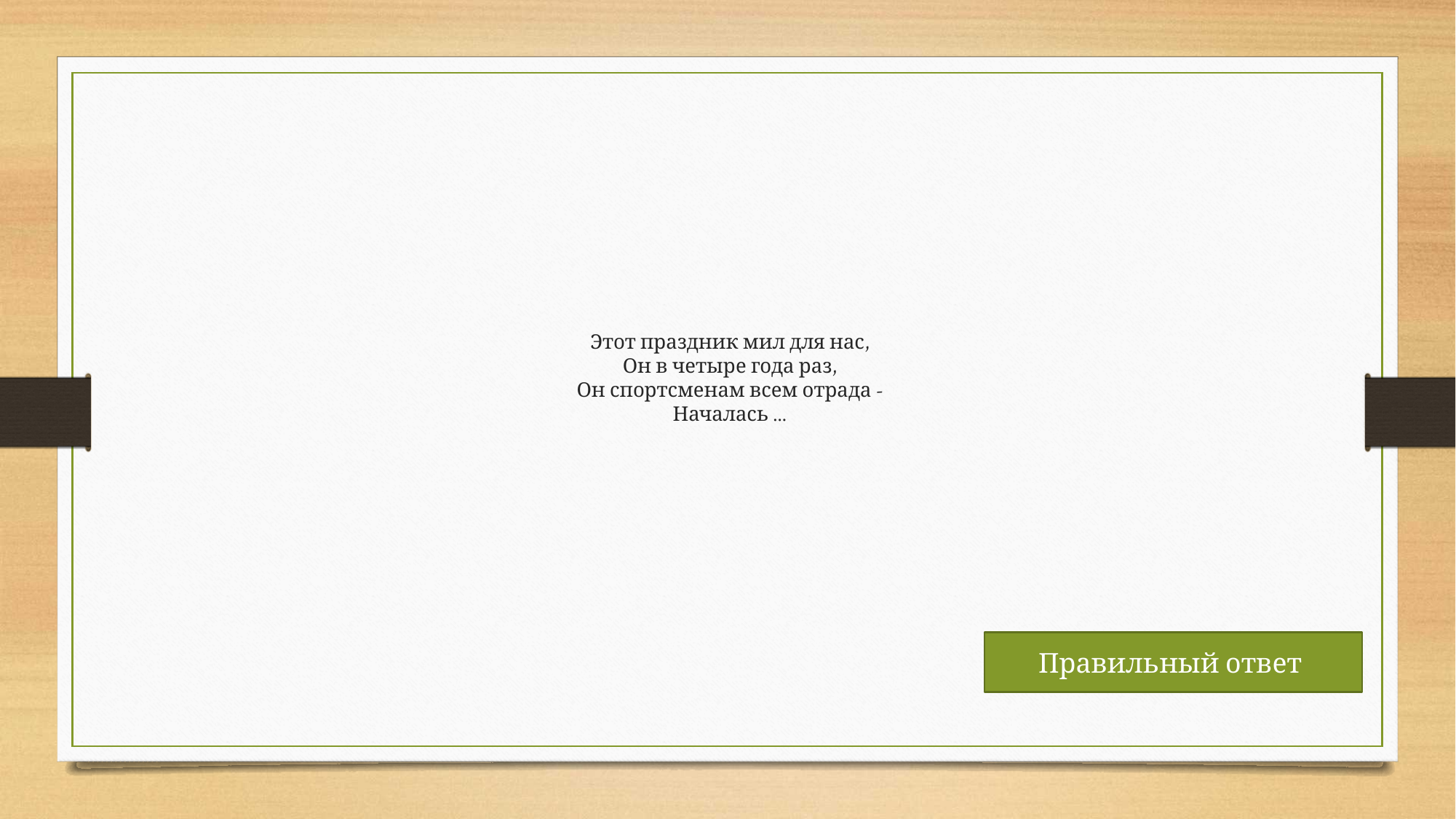

# Этот праздник мил для нас, Он в четыре года раз, Он спортсменам всем отрада - Началась ...